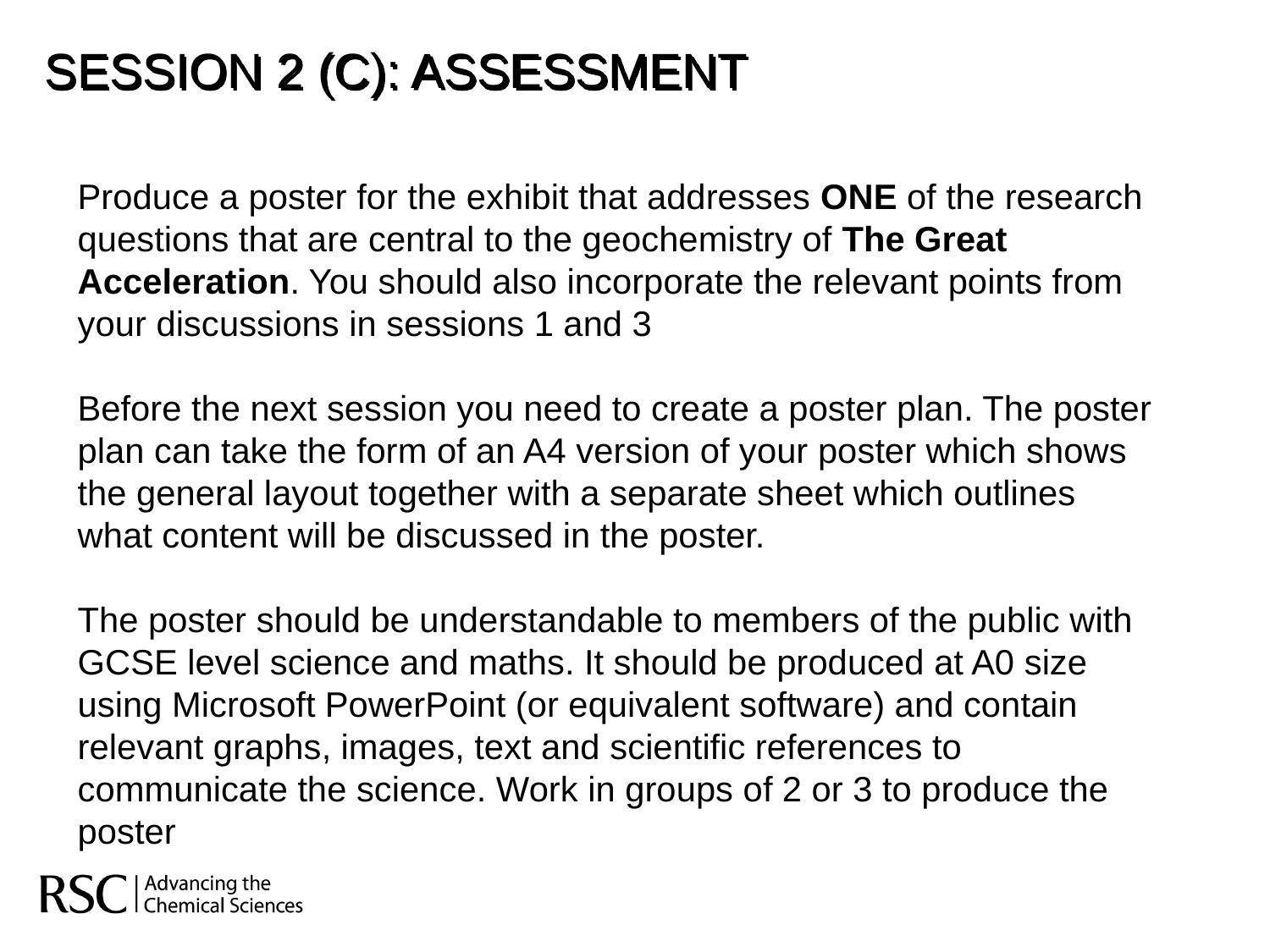

Session 2 (c): ASSESSMENT
Produce a poster for the exhibit that addresses ONE of the research questions that are central to the geochemistry of The Great Acceleration. You should also incorporate the relevant points from your discussions in sessions 1 and 3

Before the next session you need to create a poster plan. The poster plan can take the form of an A4 version of your poster which shows the general layout together with a separate sheet which outlines what content will be discussed in the poster.

The poster should be understandable to members of the public with GCSE level science and maths. It should be produced at A0 size using Microsoft PowerPoint (or equivalent software) and contain relevant graphs, images, text and scientific references to communicate the science. Work in groups of 2 or 3 to produce the poster